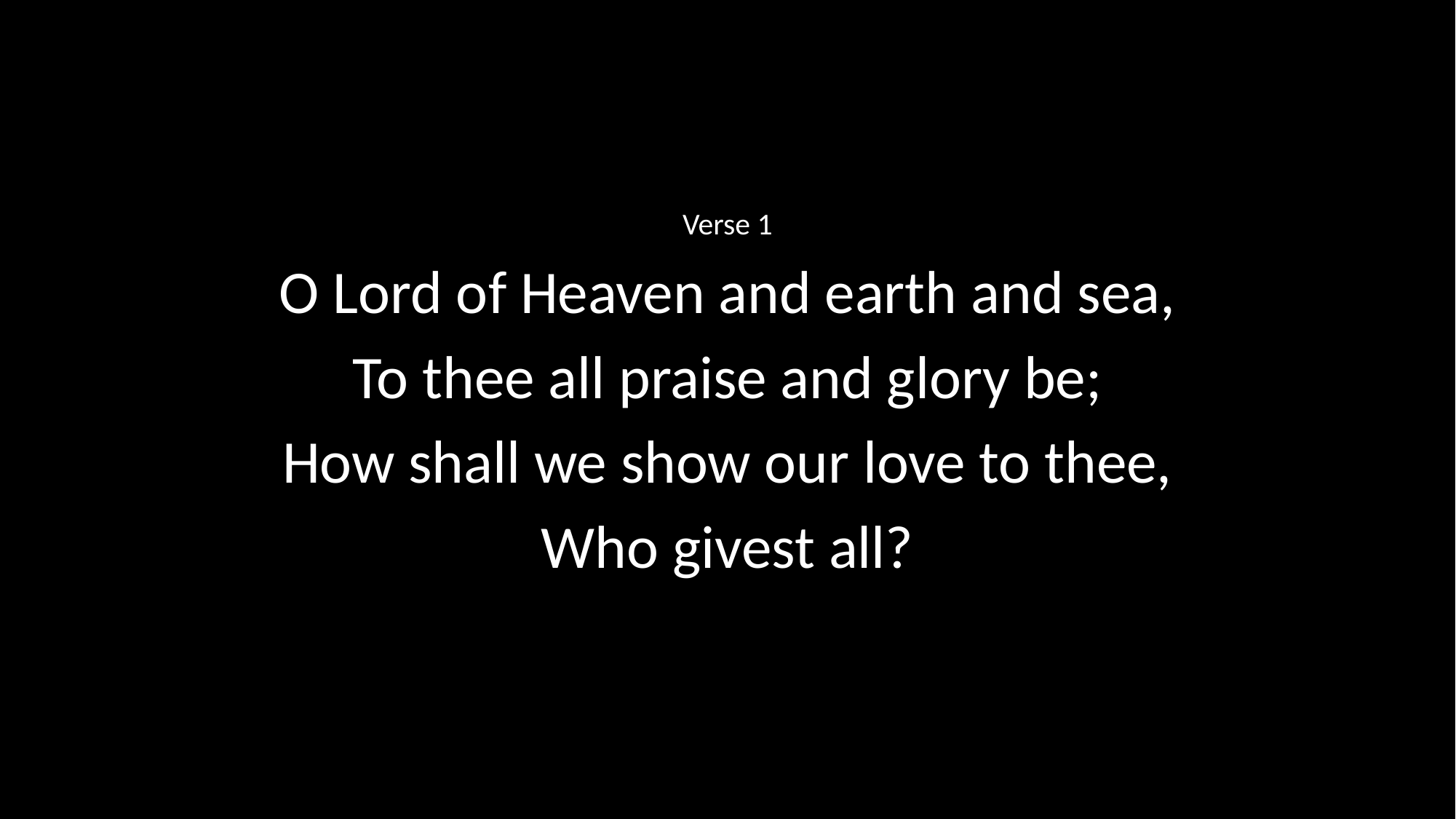

Verse 1
O Lord of Heaven and earth and sea,
To thee all praise and glory be;
How shall we show our love to thee,
Who givest all?